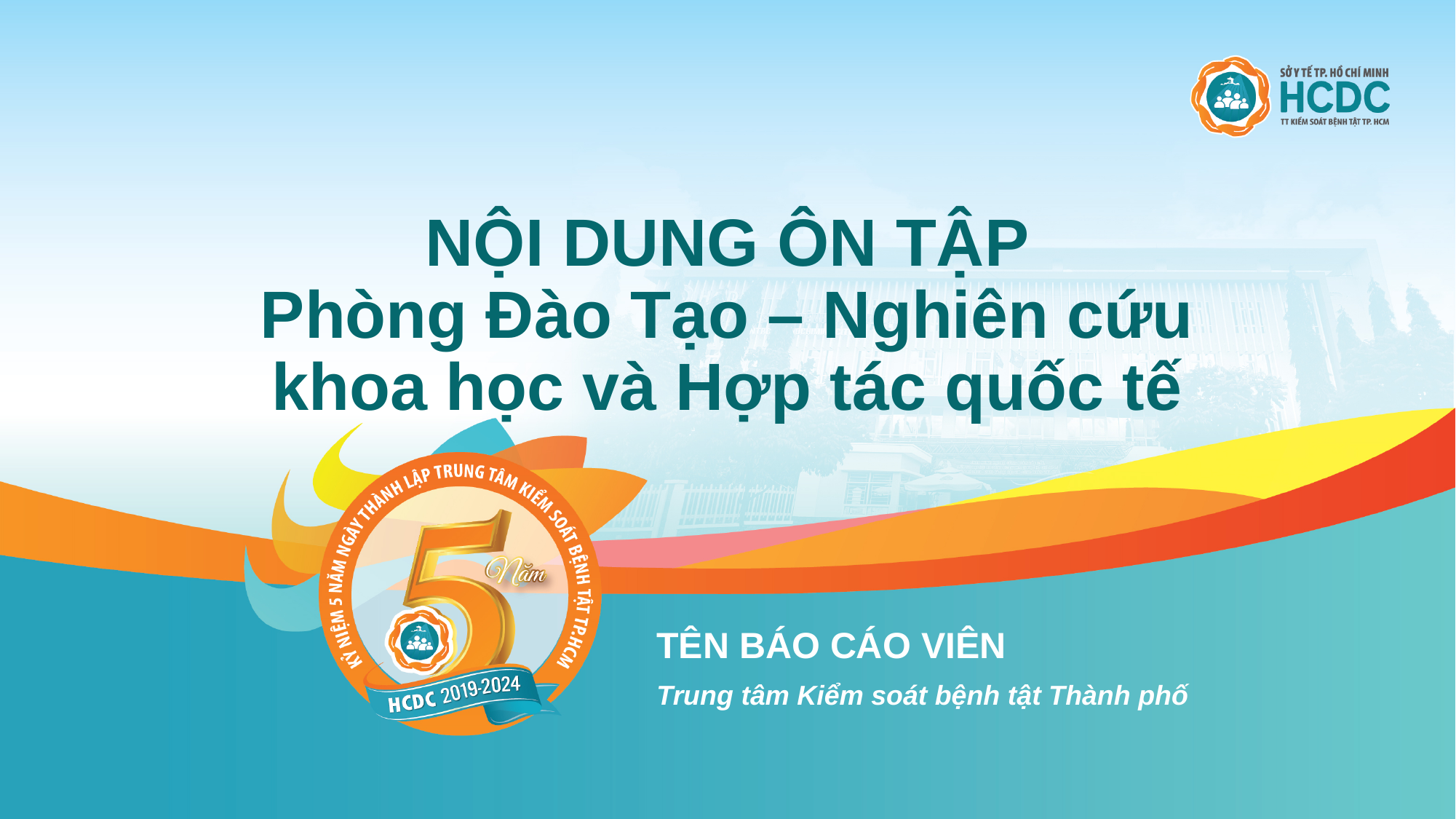

# NỘI DUNG ÔN TẬP Phòng Đào Tạo – Nghiên cứu khoa học và Hợp tác quốc tế
TÊN BÁO CÁO VIÊN
Trung tâm Kiểm soát bệnh tật Thành phố